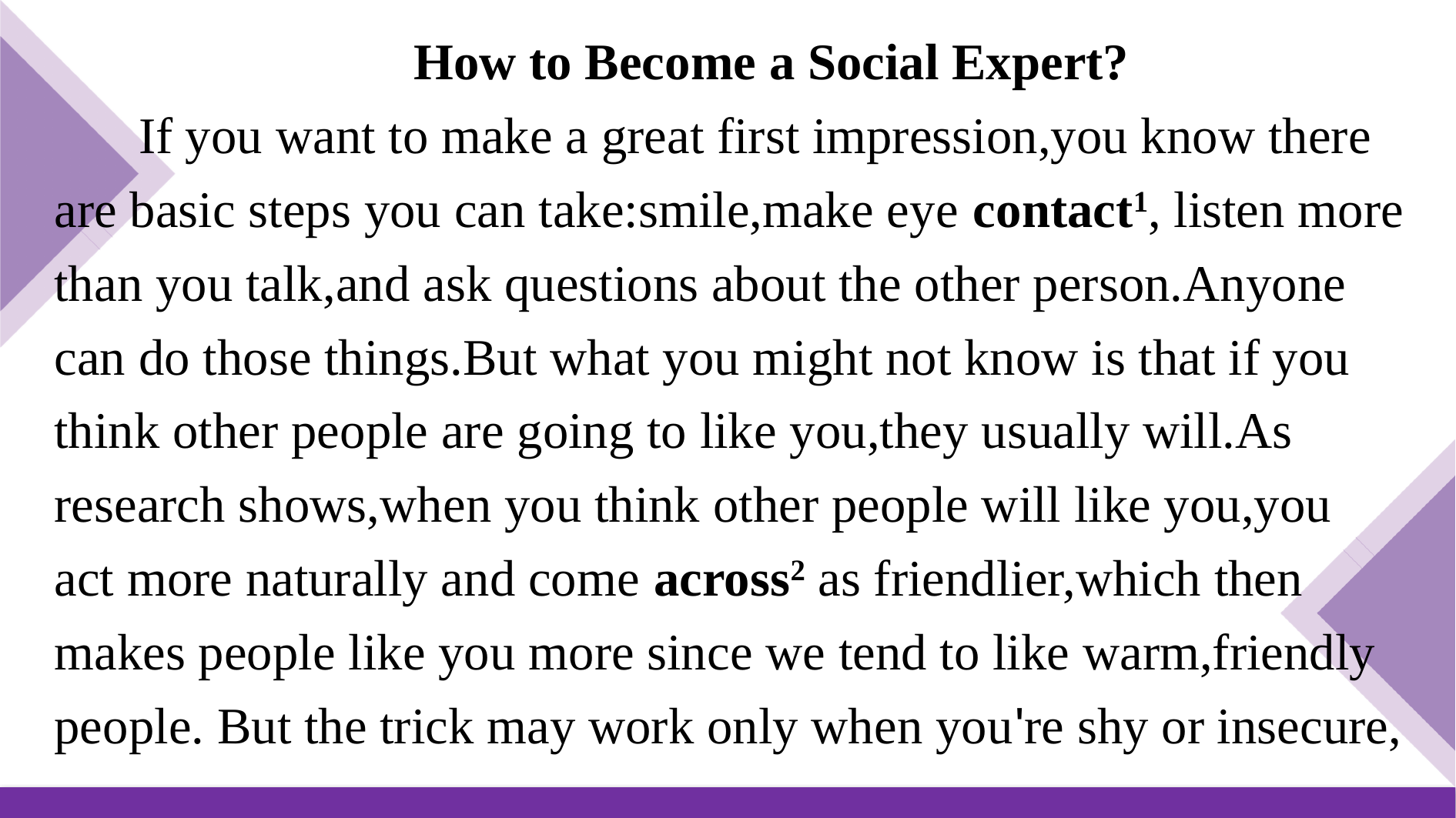

How to Become a Social Expert?
If you want to make a great first impression,you know there are basic steps you can take:smile,make eye contact1, listen more than you talk,and ask questions about the other person.Anyone can do those things.But what you might not know is that if you think other people are going to like you,they usually will.As research shows,when you think other people will like you,you act more naturally and come across2 as friendlier,which then makes people like you more since we tend to like warm,friendly people. But the trick may work only when you're shy or insecure,